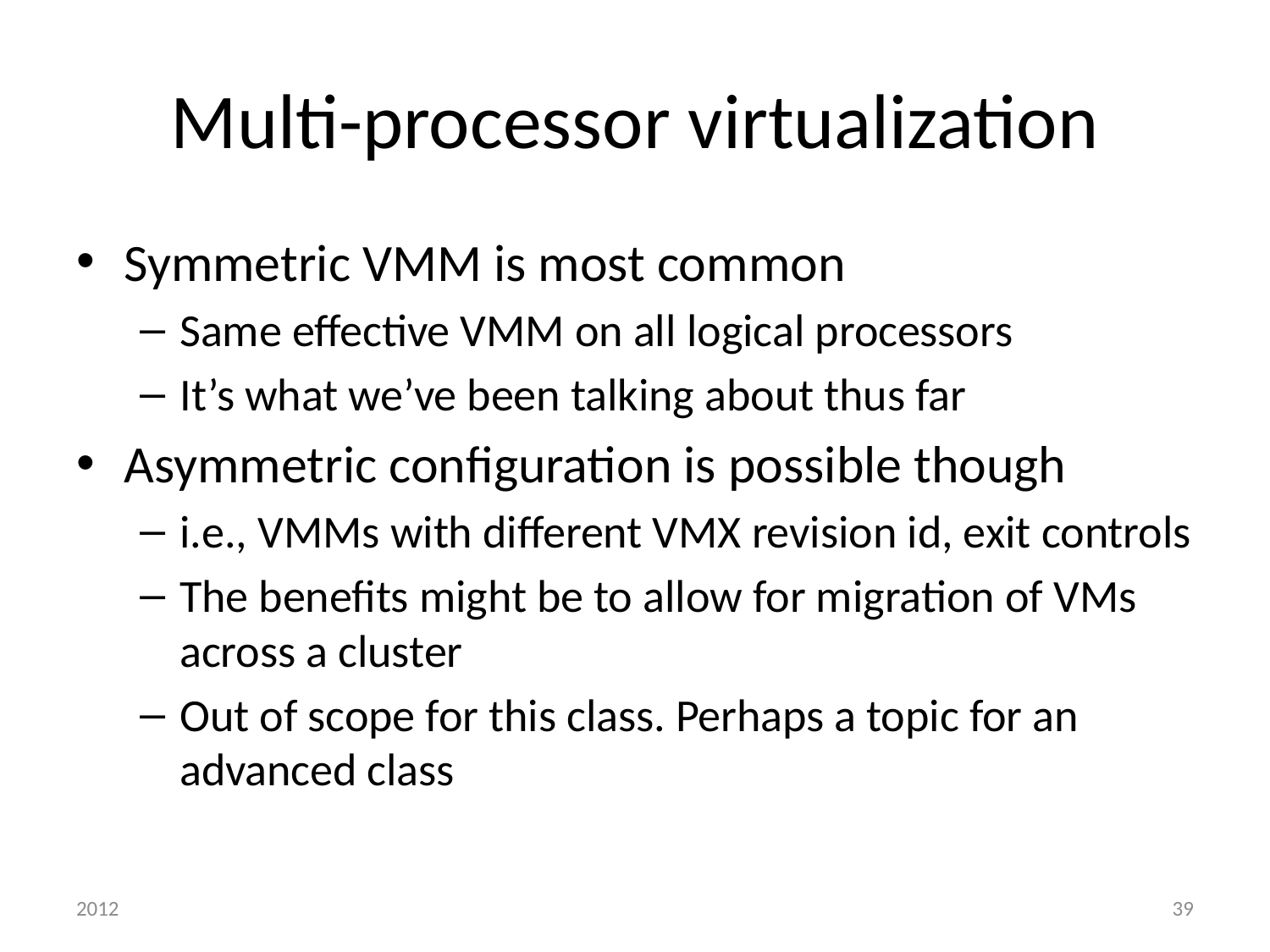

# Multi-processor virtualization
Symmetric VMM is most common
Same effective VMM on all logical processors
It’s what we’ve been talking about thus far
Asymmetric configuration is possible though
i.e., VMMs with different VMX revision id, exit controls
The benefits might be to allow for migration of VMs across a cluster
Out of scope for this class. Perhaps a topic for an advanced class
2012

39